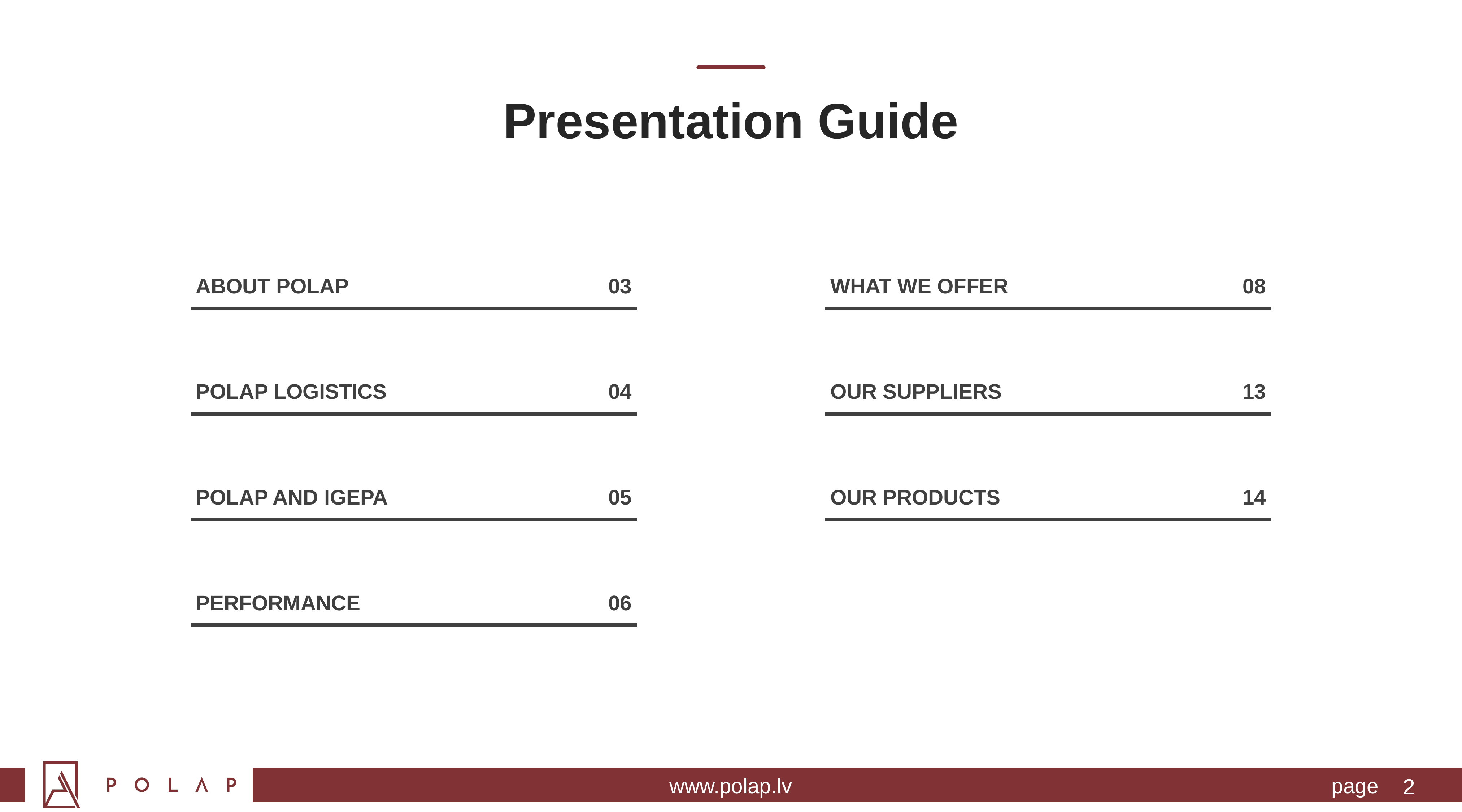

Presentation Guide
ABOUT POLAP
03
WHAT WE OFFER
08
OUR SUPPLIERS
13
POLAP AND IGEPA
05
OUR PRODUCTS
14
PERFORMANCE
06
POLAP LOGISTICS
04
2